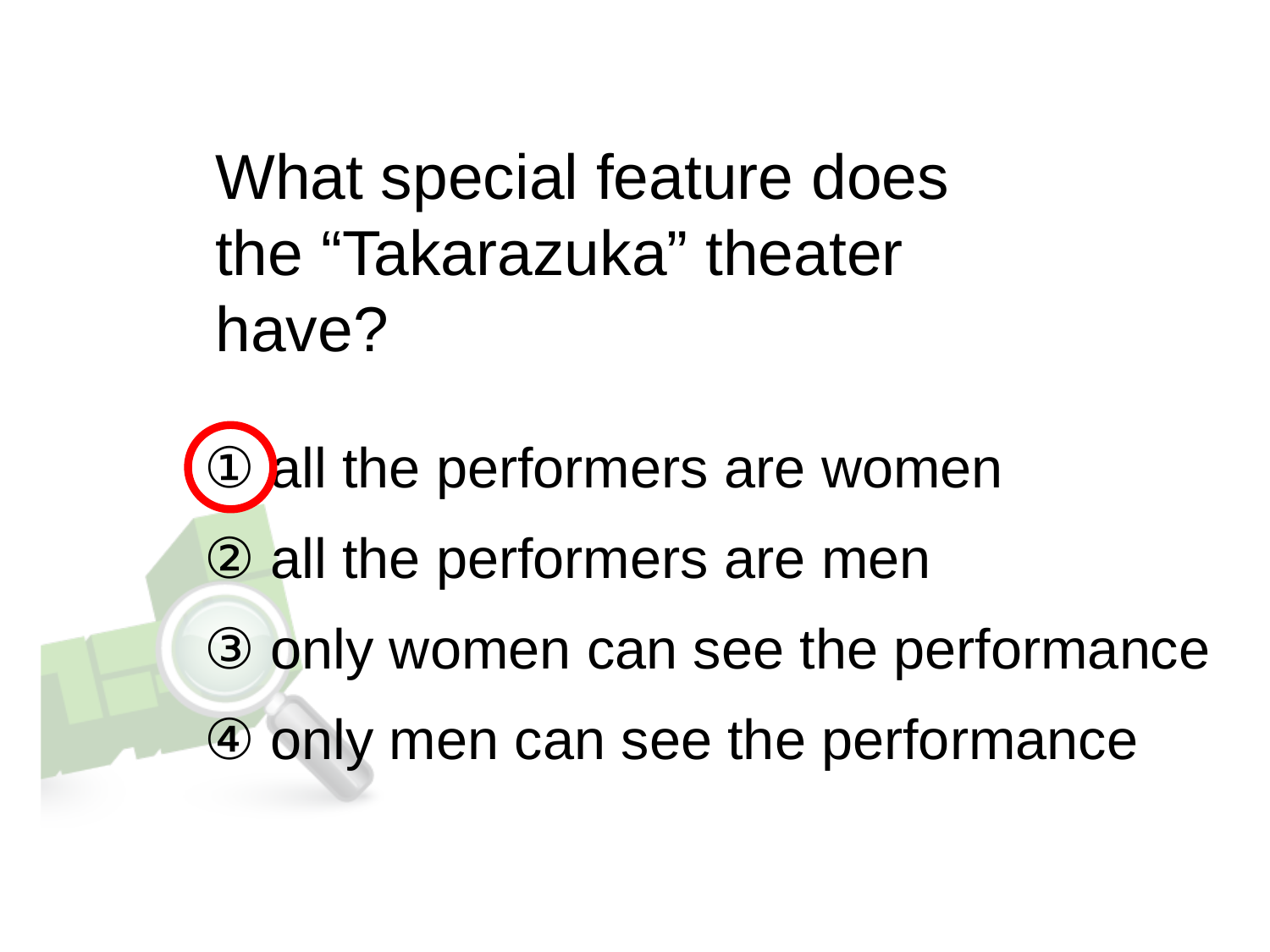

# What special feature does the “Takarazuka” theater have?

① all the performers are women
② all the performers are men
③ only women can see the performance
④ only men can see the performance